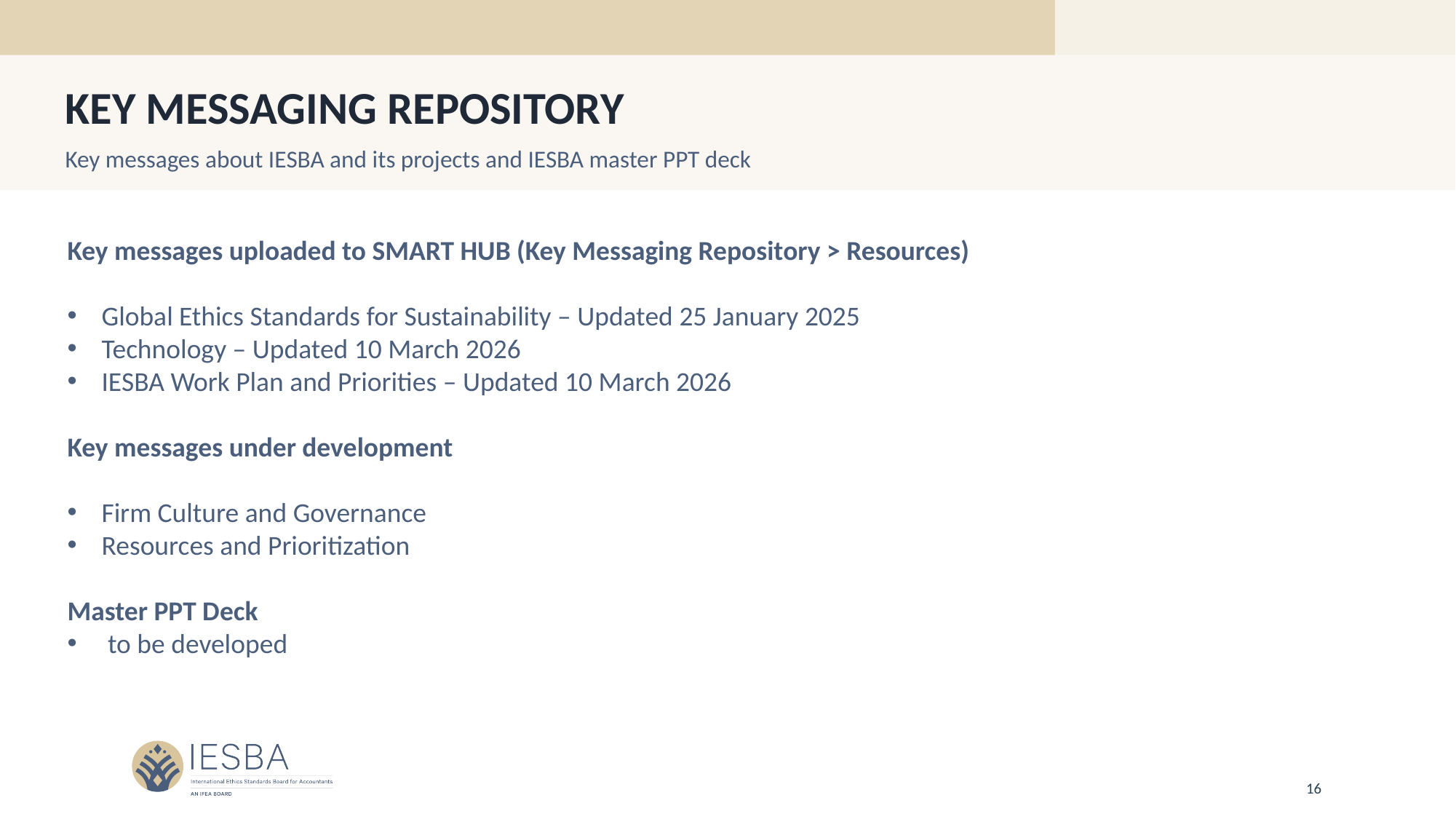

KEY MESSAGING REPOSITORY
Key messages about IESBA and its projects and IESBA master PPT deck
Key messages uploaded to SMART HUB (Key Messaging Repository > Resources)

Global Ethics Standards for Sustainability – Updated 25 January 2025
Technology – Updated 10 March 2026
IESBA Work Plan and Priorities – Updated 10 March 2026

Key messages under development

Firm Culture and Governance
Resources and Prioritization

Master PPT Deck
 to be developed

16